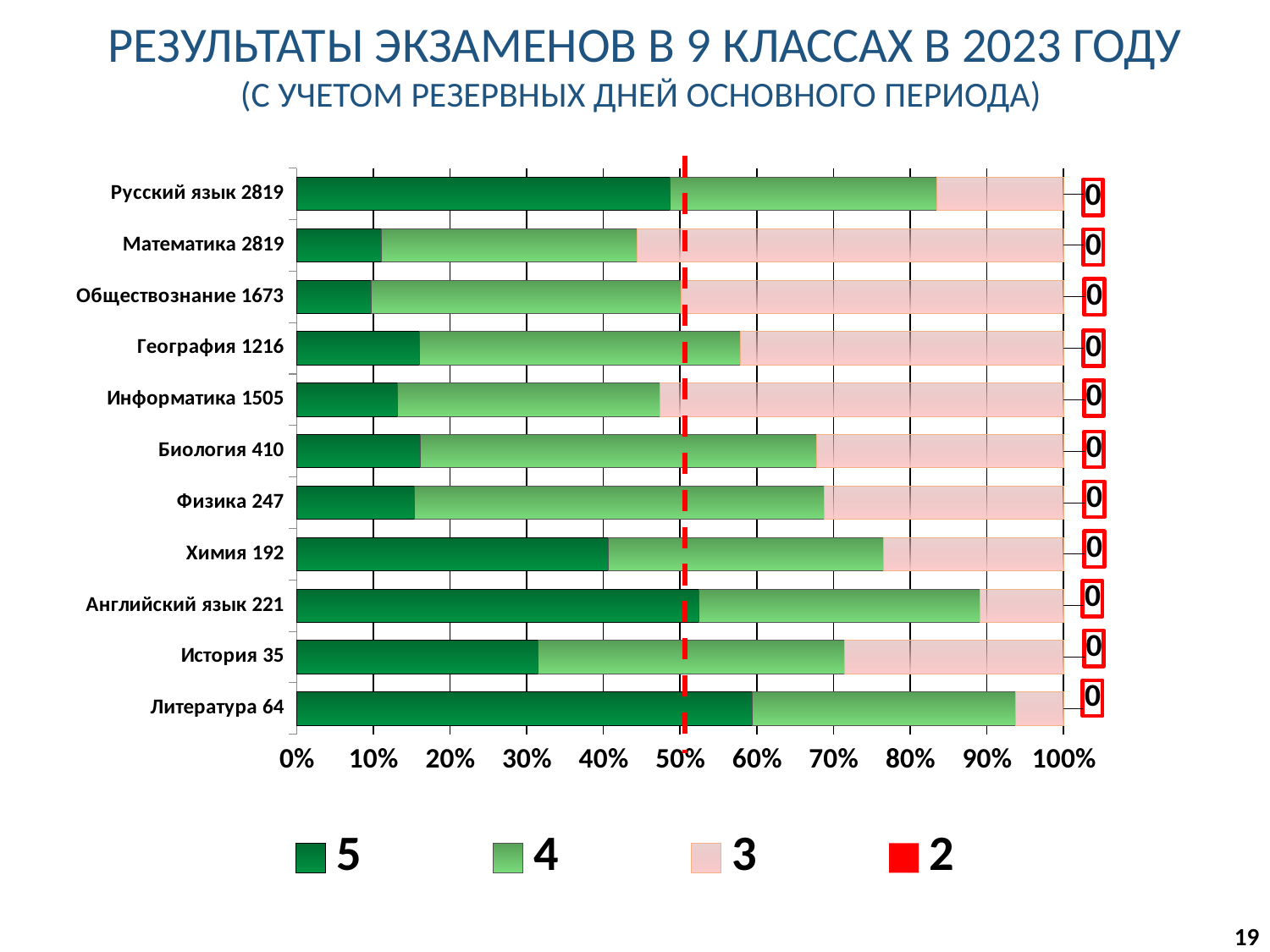

РЕЗУЛЬТАТЫ ЭКЗАМЕНОВ В 9 КЛАССАХ В 2023 ГОДУ
(С УЧЕТОМ РЕЗЕРВНЫХ ДНЕЙ ОСНОВНОГО ПЕРИОДА)

### Chart

| Category | 5 | 4 | 3 | 2 |
|---|---|---|---|---|
| Литература 64 | 38.0 | 22.0 | 4.0 | 0.0 |
| История 35 | 11.0 | 14.0 | 10.0 | 0.0 |
| Английский язык 221 | 116.0 | 81.0 | 24.0 | 0.0 |
| Химия 192 | 78.0 | 69.0 | 45.0 | 0.0 |
| Физика 247 | 38.0 | 132.0 | 77.0 | 0.0 |
| Биология 410 | 66.0 | 212.0 | 132.0 | 0.0 |
| Информатика 1505 | 198.0 | 515.0 | 792.0 | 0.0 |
| География 1216 | 195.0 | 508.0 | 513.0 | 0.0 |
| Обществознание 1673 | 163.0 | 675.0 | 835.0 | 0.0 |
| Математика 2819 | 309.0 | 934.0 | 1554.0 | 0.0 |
| Русский язык 2819 | 1362.0 | 974.0 | 462.0 | 0.0 |
19